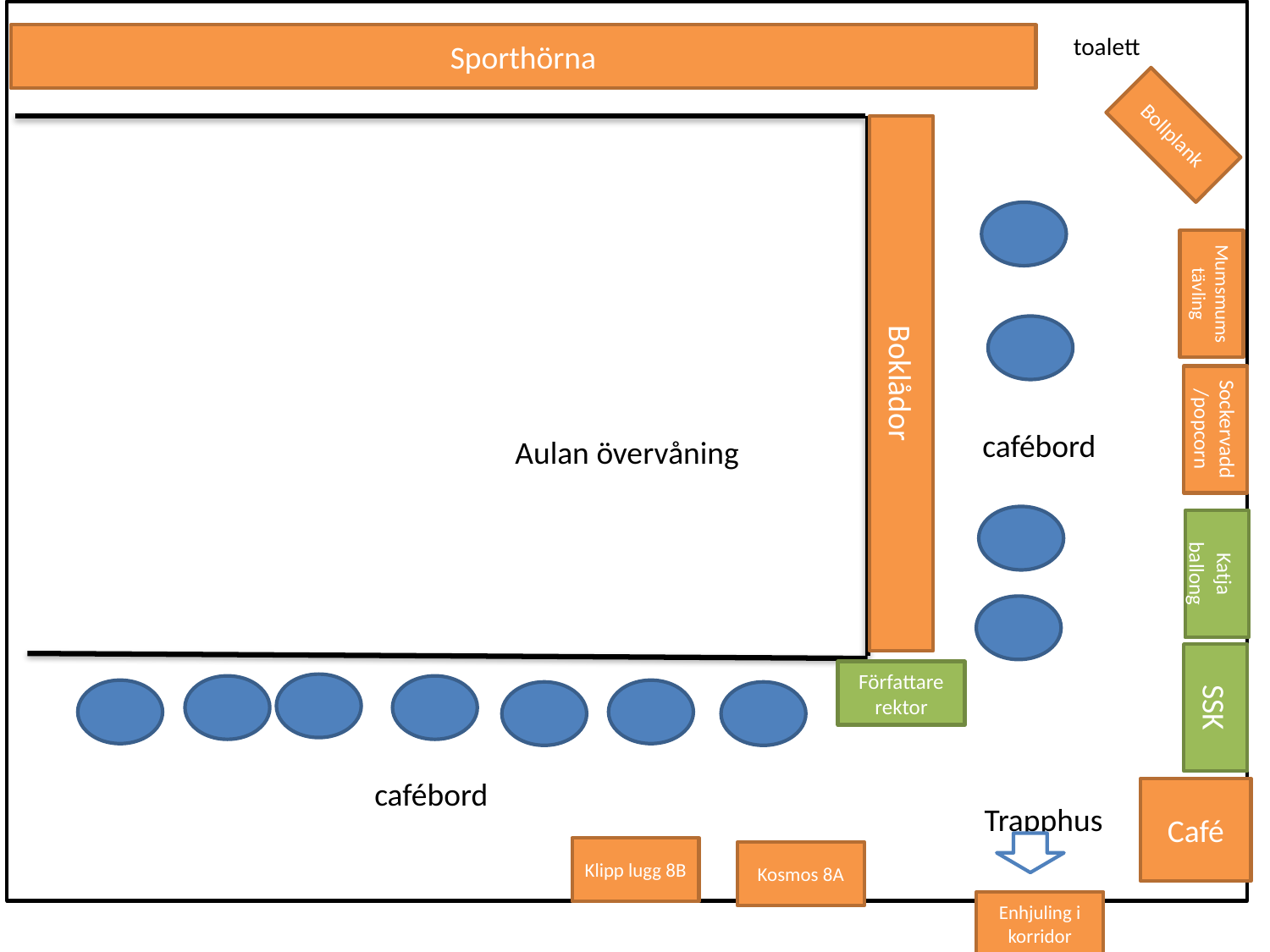

Aulan övervåning
Sporthörna
toalett
Bollplank

Mumsmums tävling

Boklådor
cafébord
Sockervadd/popcorn

Katja ballong

Författare rektor

SSK

cafébord
Café
Trapphus

Klipp lugg 8B
Kosmos 8A
Enhjuling i korridor